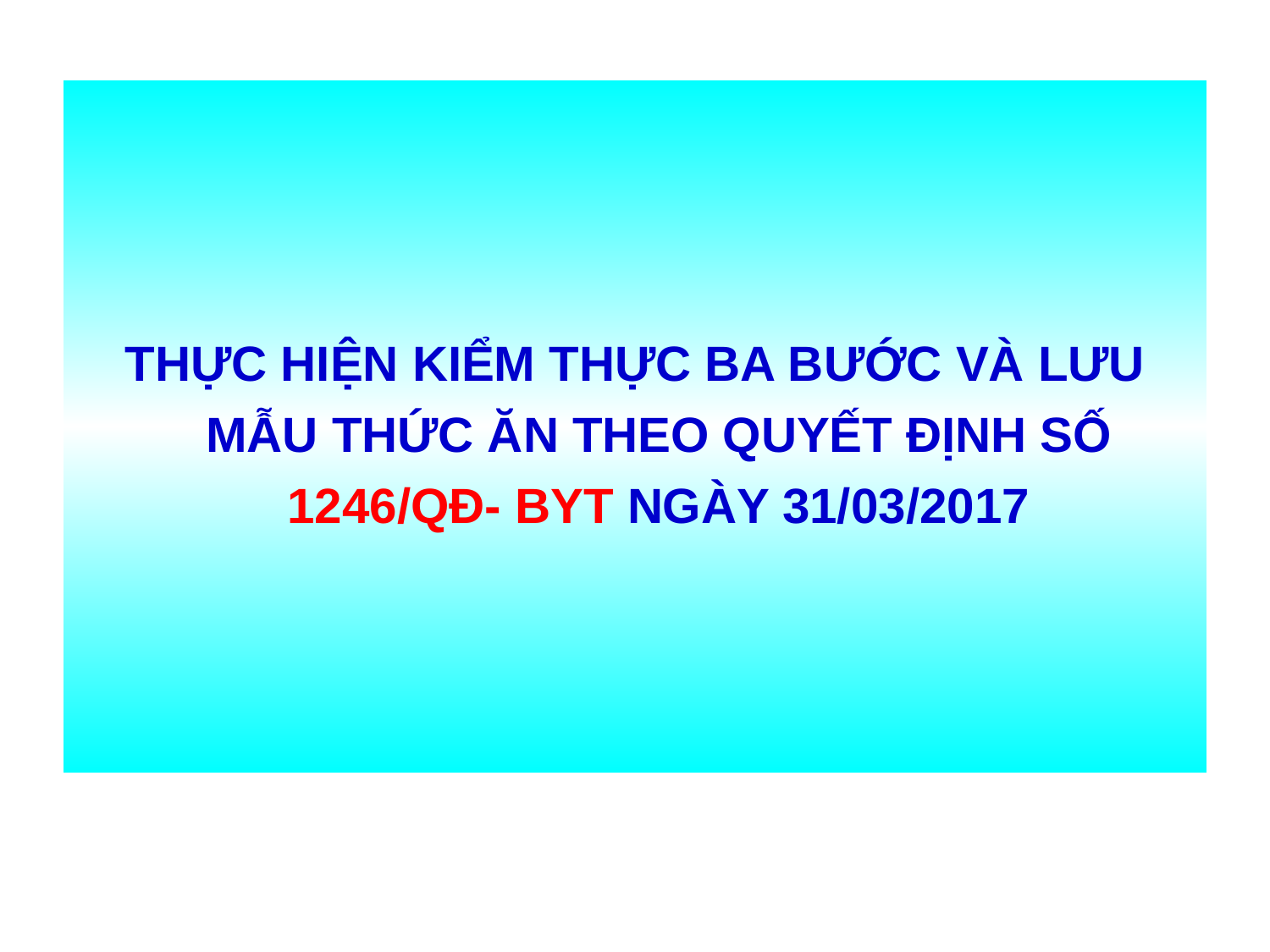

THỰC HIỆN KIỂM THỰC BA BƯỚC VÀ LƯU MẪU THỨC ĂN THEO QUYẾT ĐỊNH SỐ 1246/QĐ- BYT NGÀY 31/03/2017